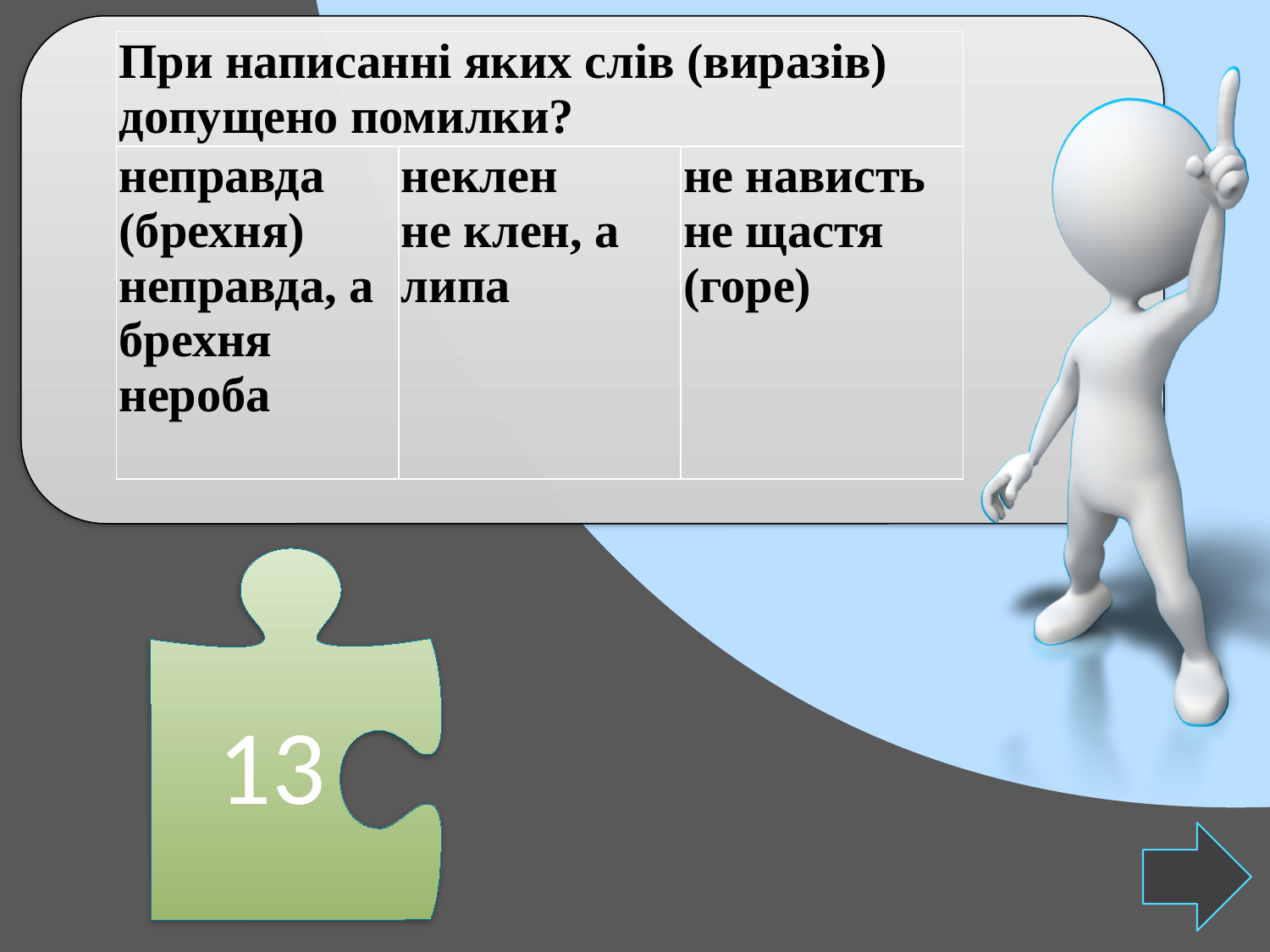

| При написанні яких слів (виразів) допущено помилки? |  |  |
| --- | --- | --- |
| неправда (брехня) неправда, а брехня нероба | неклен не клен, а липа | не нависть не щастя (горе) |
13